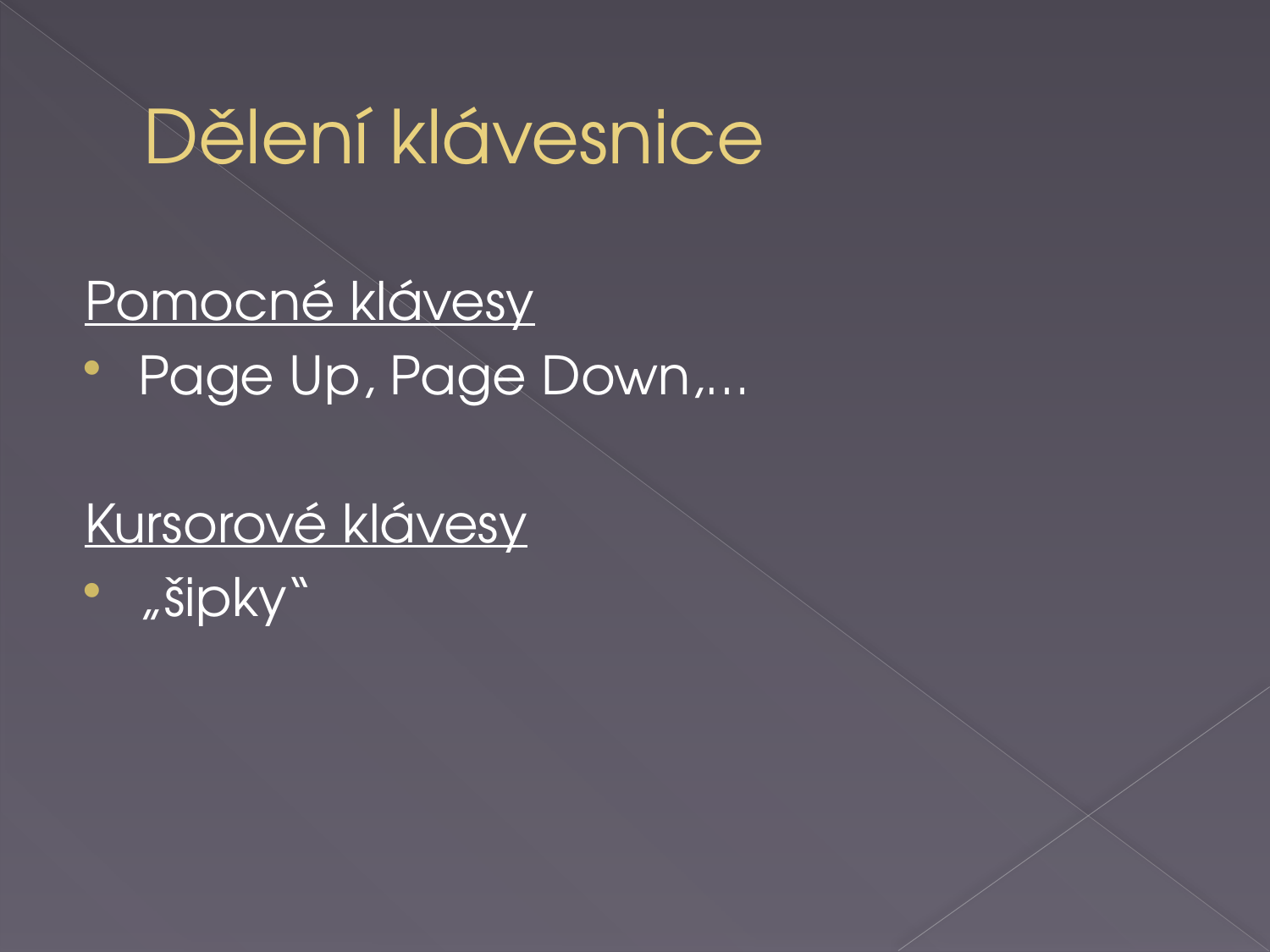

# Dělení klávesnice
Pomocné klávesy
Page Up, Page Down,…

Kursorové klávesy
„šipky“